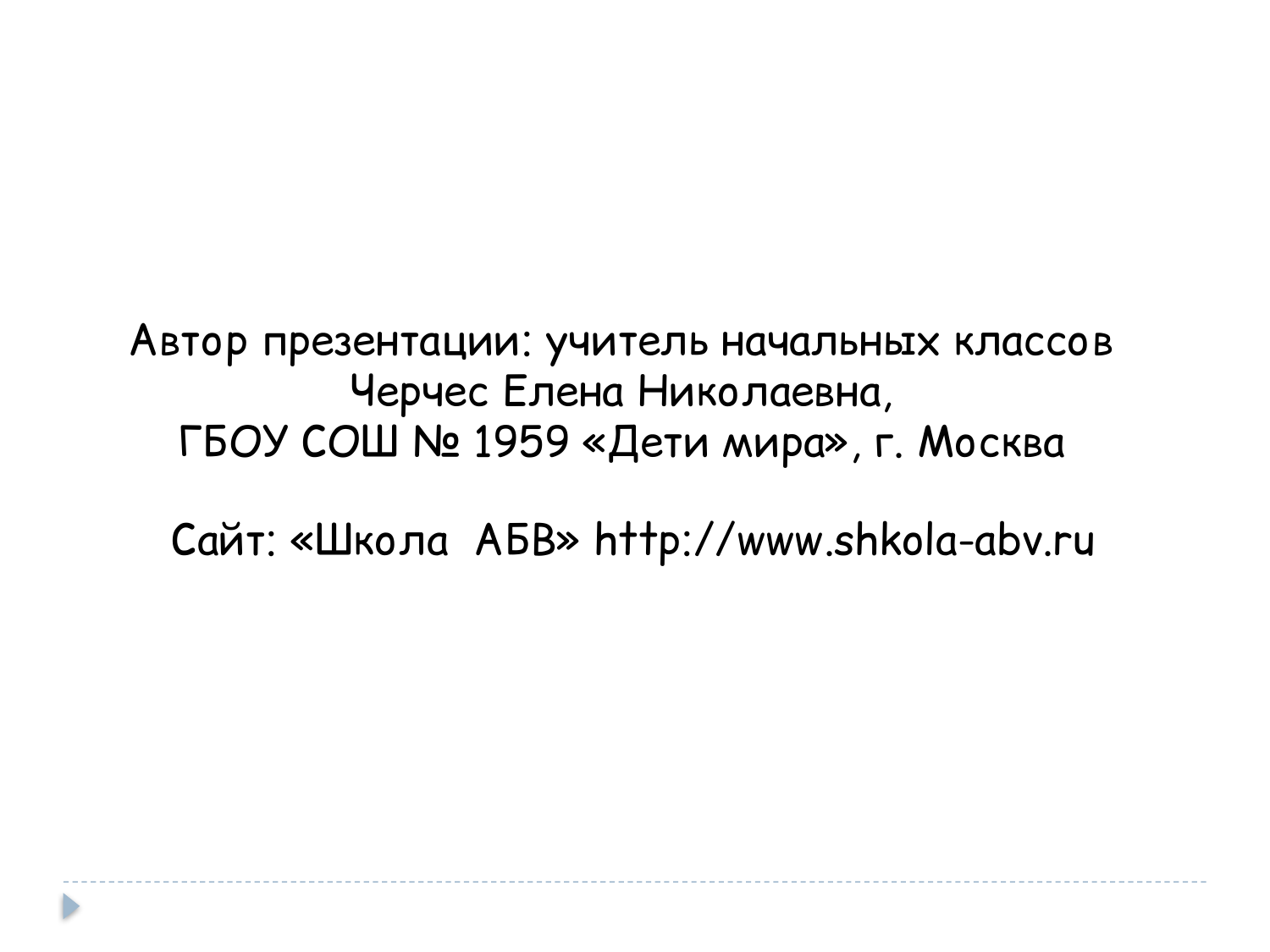

Автор презентации: учитель начальных классов Черчес Елена Николаевна,
ГБОУ СОШ № 1959 «Дети мира», г. Москва
Сайт: «Школа  АБВ» http://www.shkola-abv.ru